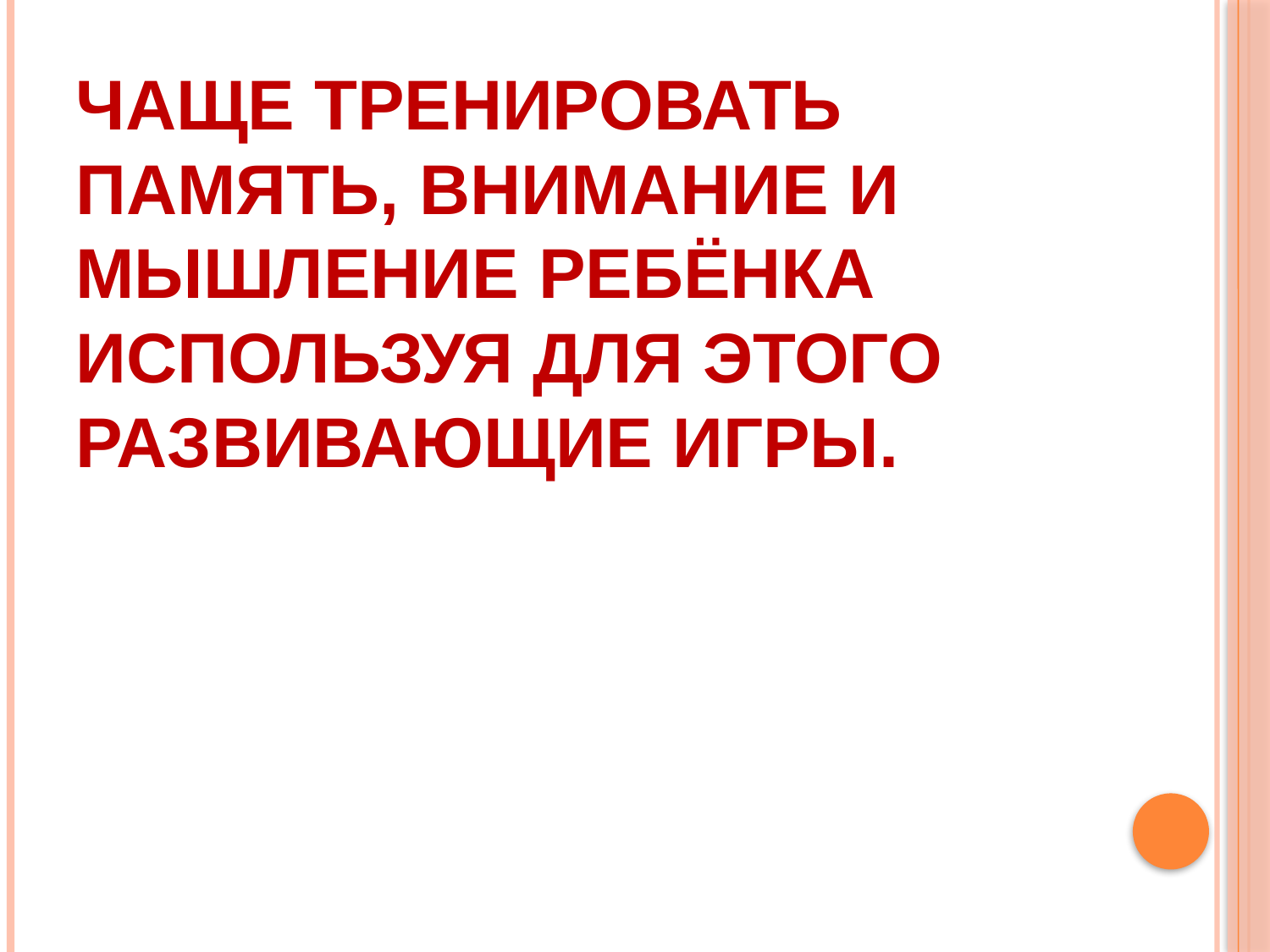

# Чаще тренировать память, внимание и мышление ребёнка используя для этого развивающие игры.